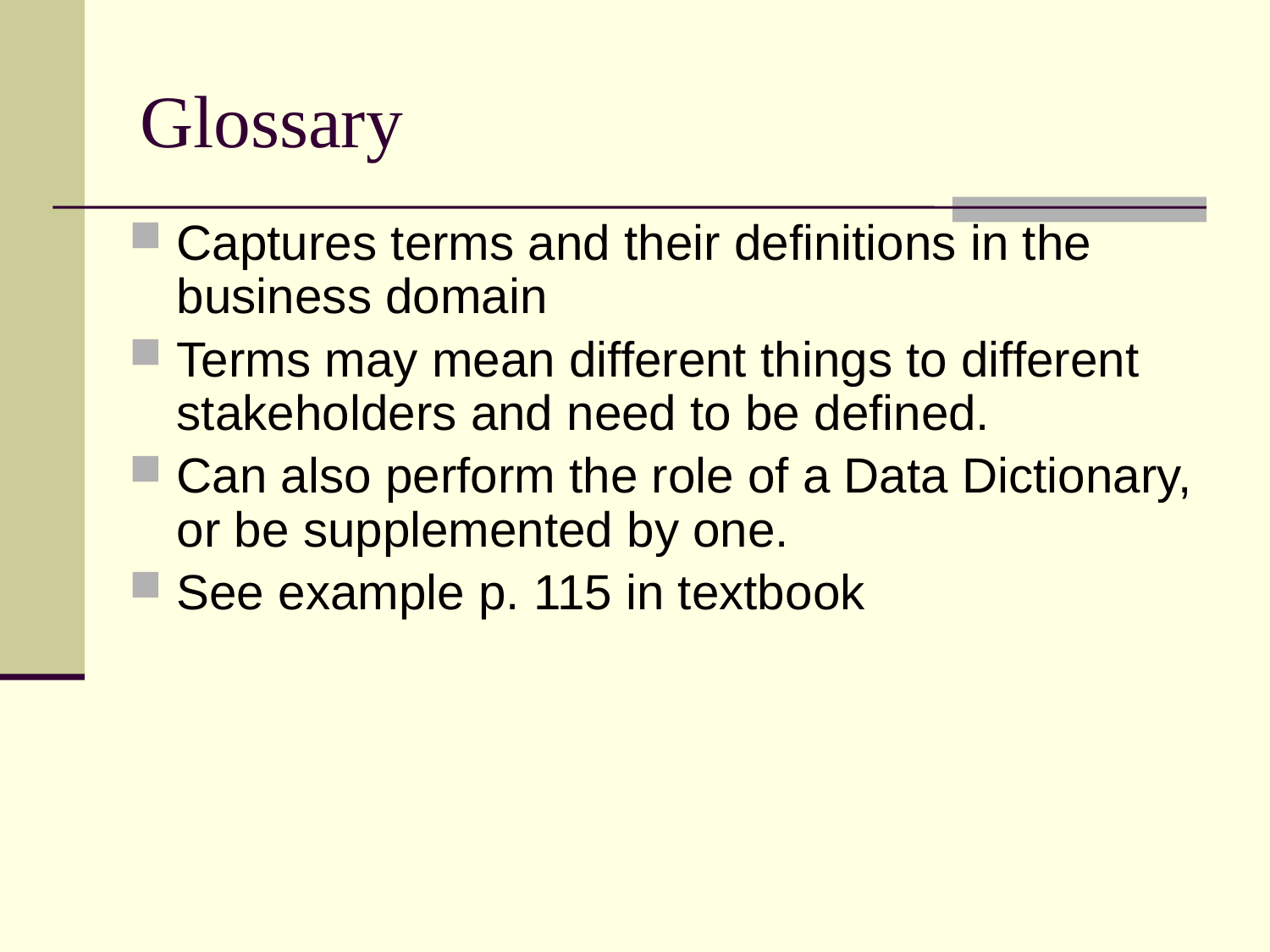

# Glossary
Captures terms and their definitions in the business domain
Terms may mean different things to different stakeholders and need to be defined.
Can also perform the role of a Data Dictionary, or be supplemented by one.
See example p. 115 in textbook